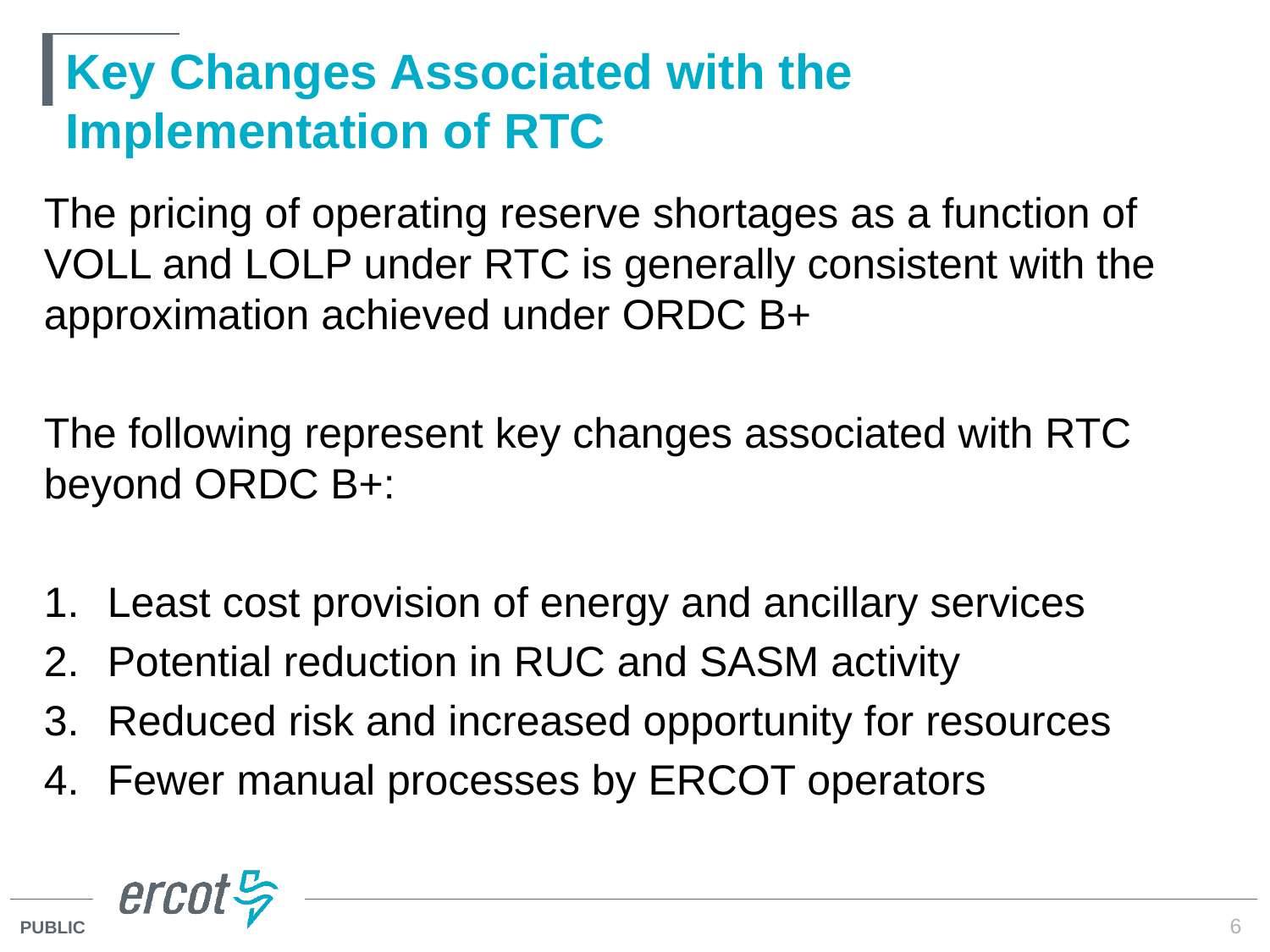

# Key Changes Associated with the Implementation of RTC
The pricing of operating reserve shortages as a function of VOLL and LOLP under RTC is generally consistent with the approximation achieved under ORDC B+

The following represent key changes associated with RTC beyond ORDC B+:

Least cost provision of energy and ancillary services
Potential reduction in RUC and SASM activity
Reduced risk and increased opportunity for resources
Fewer manual processes by ERCOT operators
6